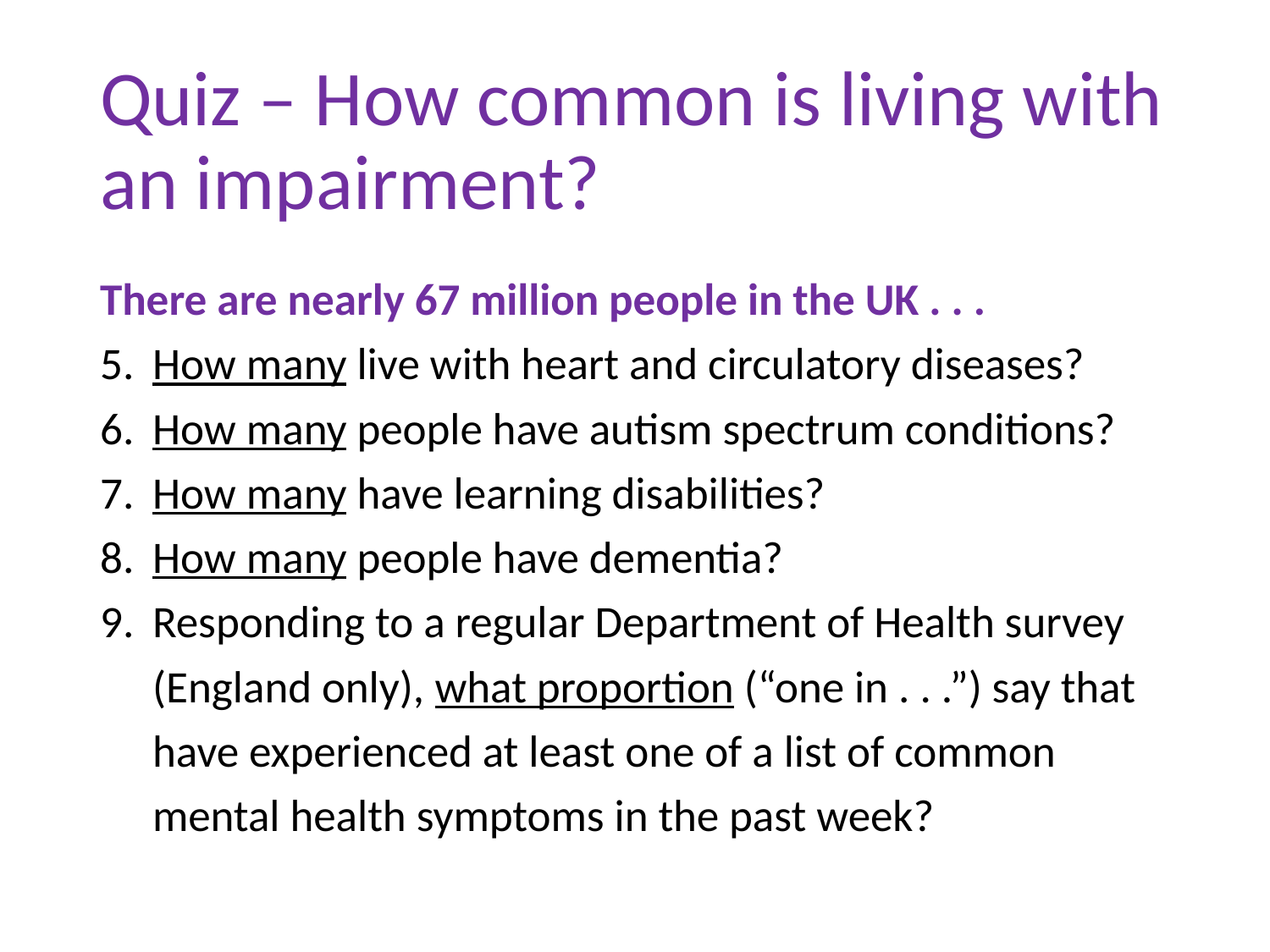

# Quiz – How common is living with an impairment?
There are nearly 67 million people in the UK . . .
How many live with heart and circulatory diseases?
How many people have autism spectrum conditions?
How many have learning disabilities?
How many people have dementia?
Responding to a regular Department of Health survey (England only), what proportion (“one in . . .”) say that have experienced at least one of a list of common mental health symptoms in the past week?